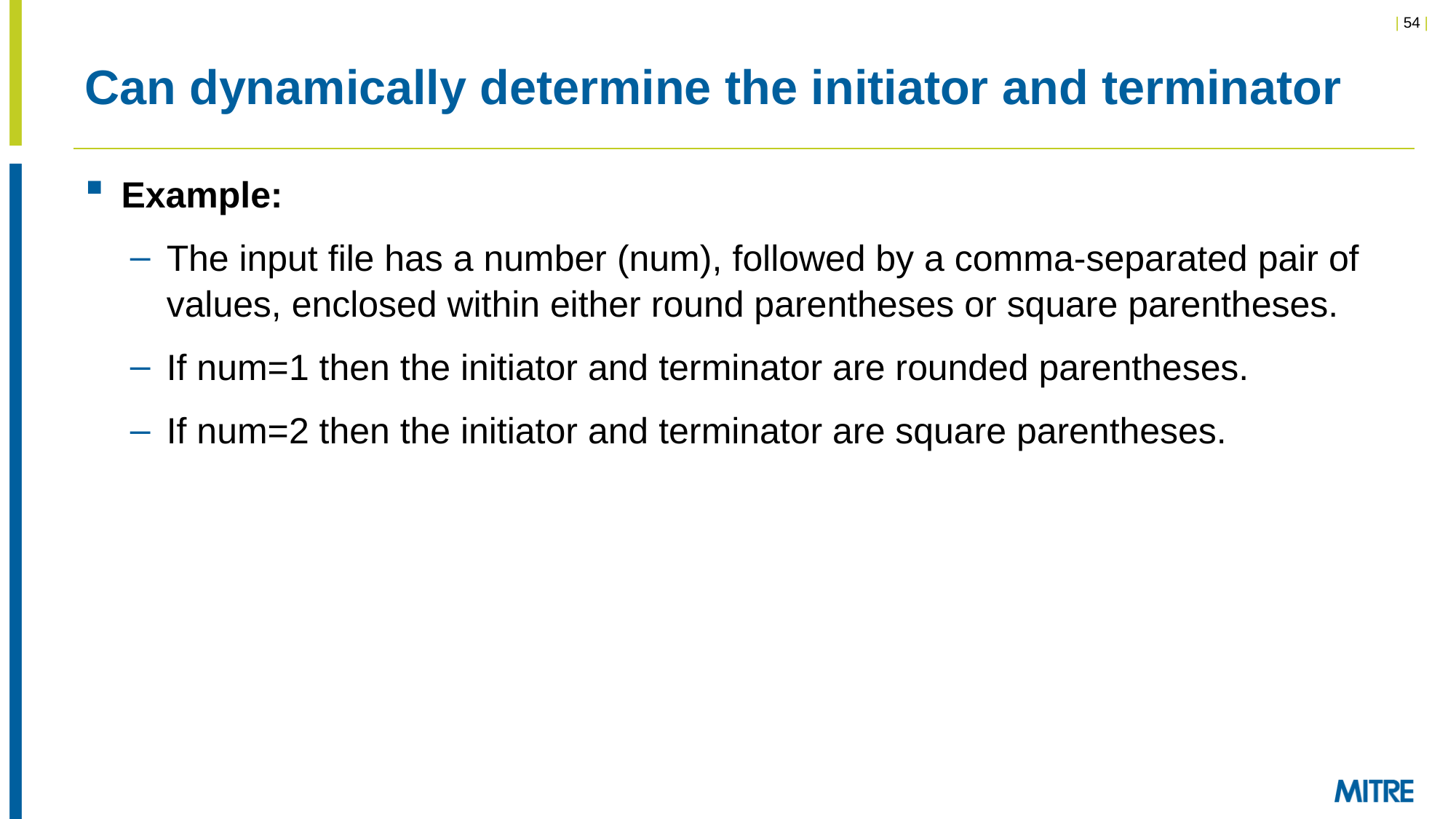

# Can dynamically determine the initiator and terminator
Example:
The input file has a number (num), followed by a comma-separated pair of values, enclosed within either round parentheses or square parentheses.
If num=1 then the initiator and terminator are rounded parentheses.
If num=2 then the initiator and terminator are square parentheses.